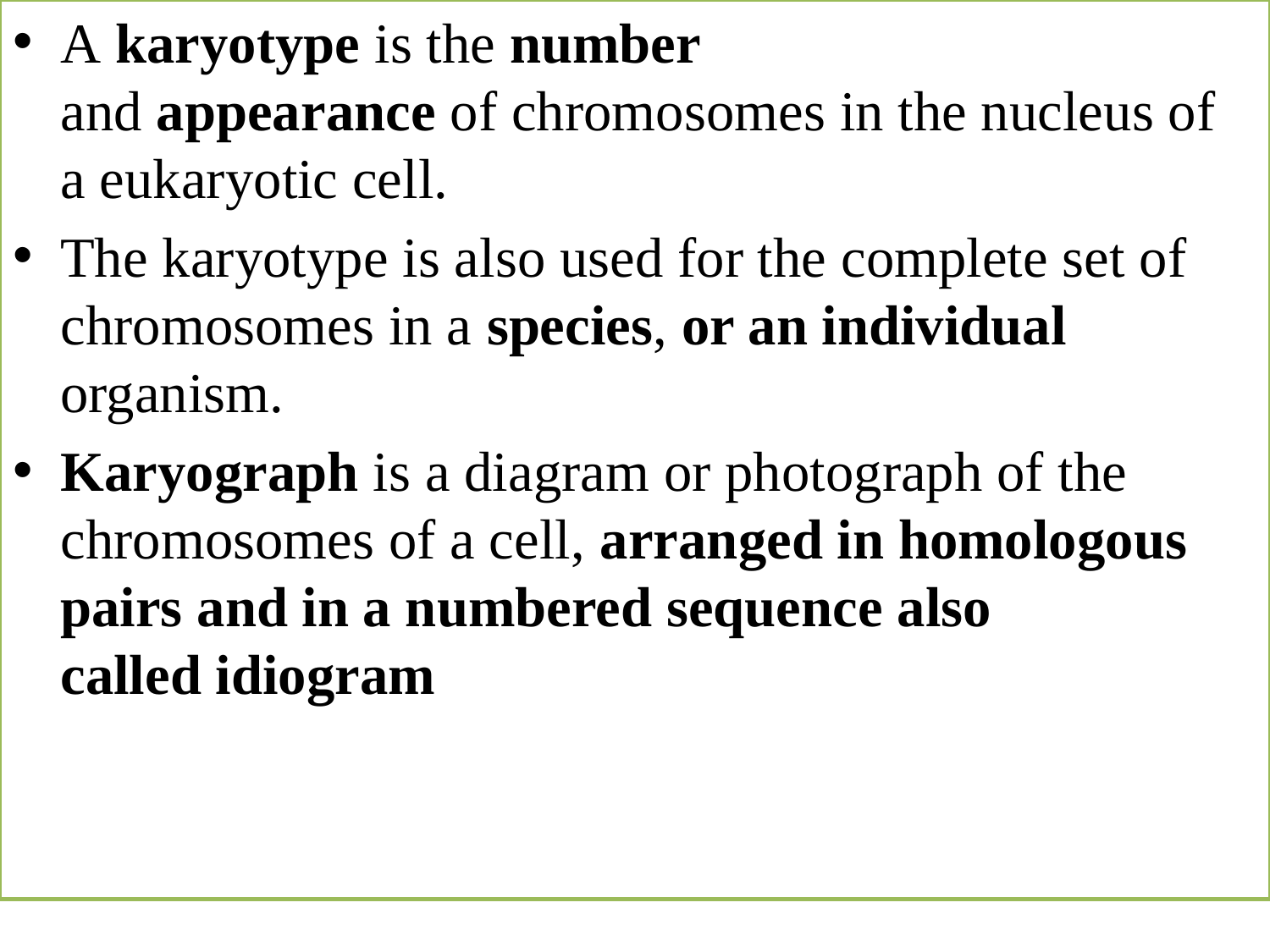

A karyotype is the number and appearance of chromosomes in the nucleus of a eukaryotic cell.
The karyotype is also used for the complete set of chromosomes in a species, or an individual organism.
Karyograph is a diagram or photograph of the chromosomes of a cell, arranged in homologous pairs and in a numbered sequence also called idiogram